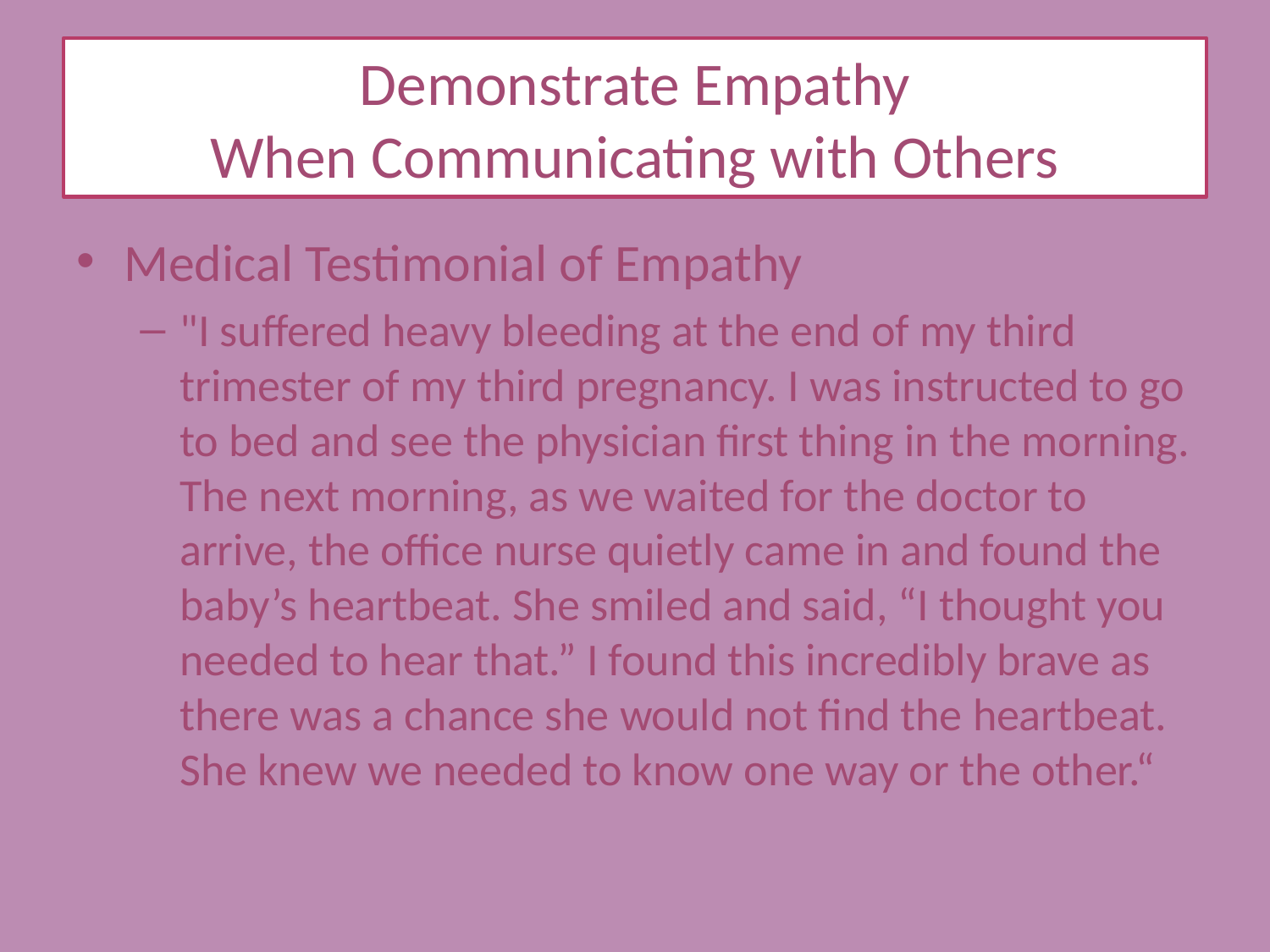

# Demonstrate Empathy When Communicating with Others
Medical Testimonial of Empathy
"I suffered heavy bleeding at the end of my third trimester of my third pregnancy. I was instructed to go to bed and see the physician first thing in the morning. The next morning, as we waited for the doctor to arrive, the office nurse quietly came in and found the baby’s heartbeat. She smiled and said, “I thought you needed to hear that.” I found this incredibly brave as there was a chance she would not find the heartbeat. She knew we needed to know one way or the other.“